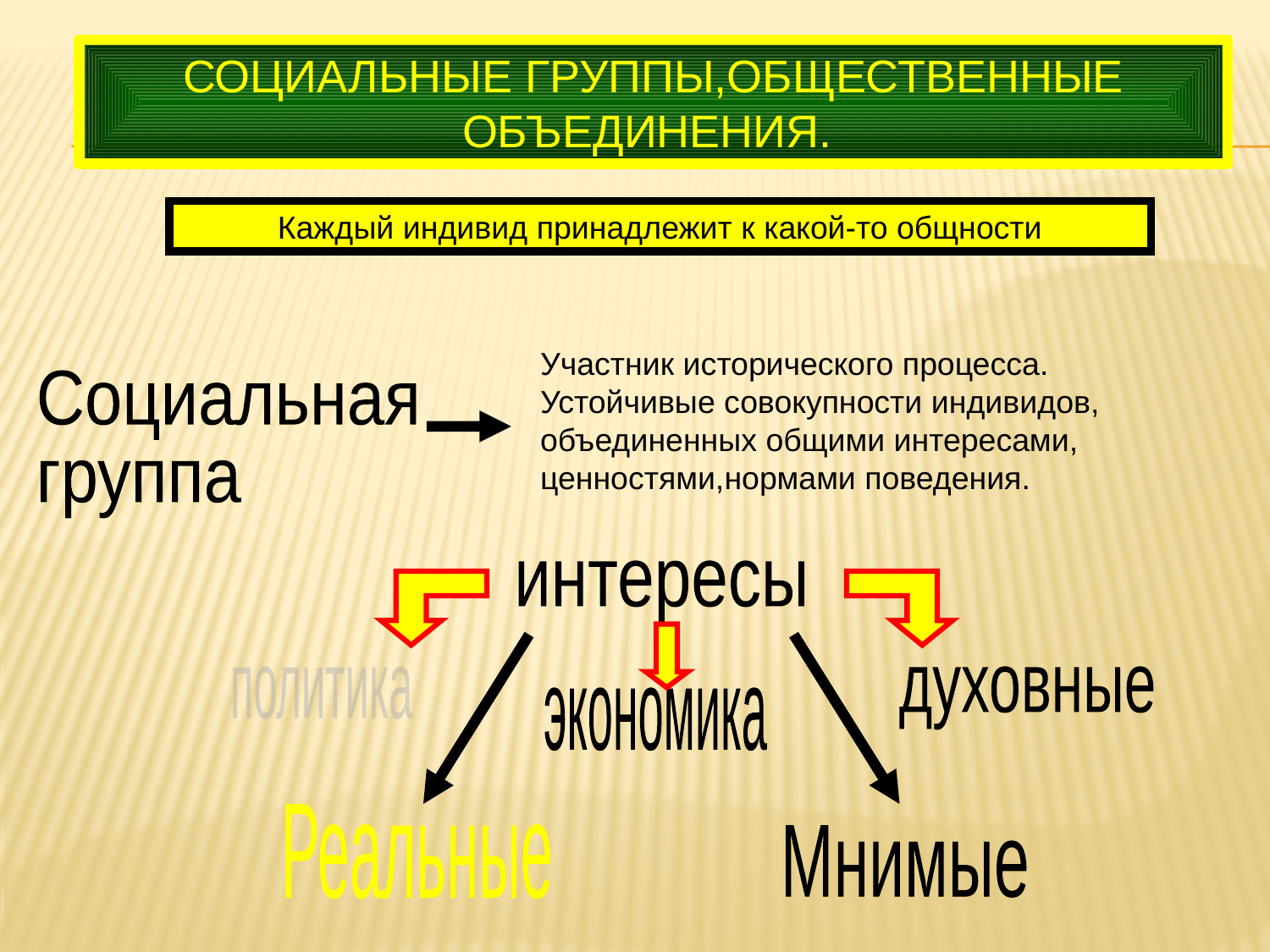

# Социальные группы,общественные объединения.
Каждый индивид принадлежит к какой-то общности
Участник исторического процесса.
Устойчивые совокупности индивидов,
объединенных общими интересами,
ценностями,нормами поведения.
Социальная
группа

интересы

политика

духовные

экономика

Реальные

Мнимые